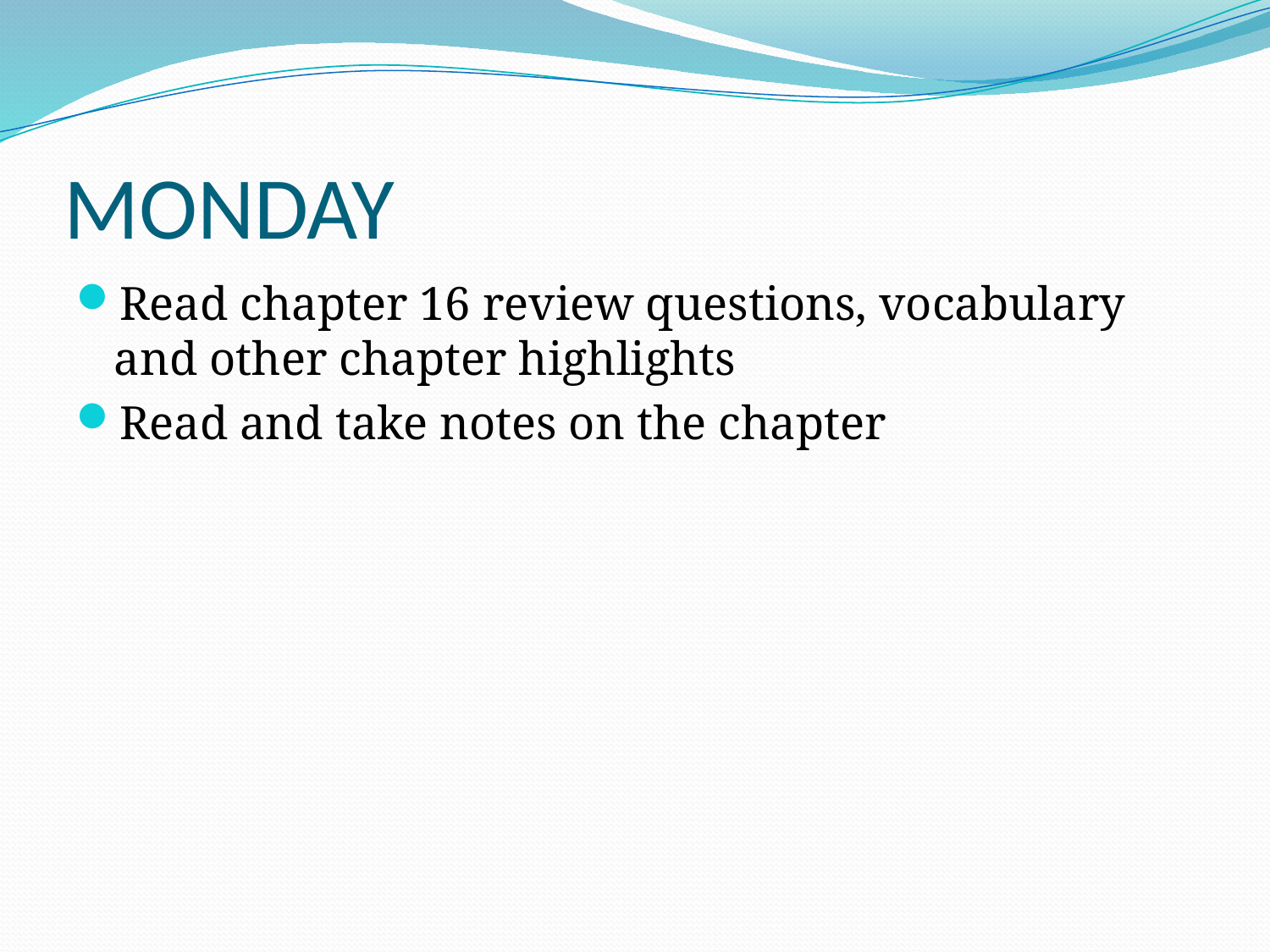

# MONDAY
Read chapter 16 review questions, vocabulary and other chapter highlights
Read and take notes on the chapter